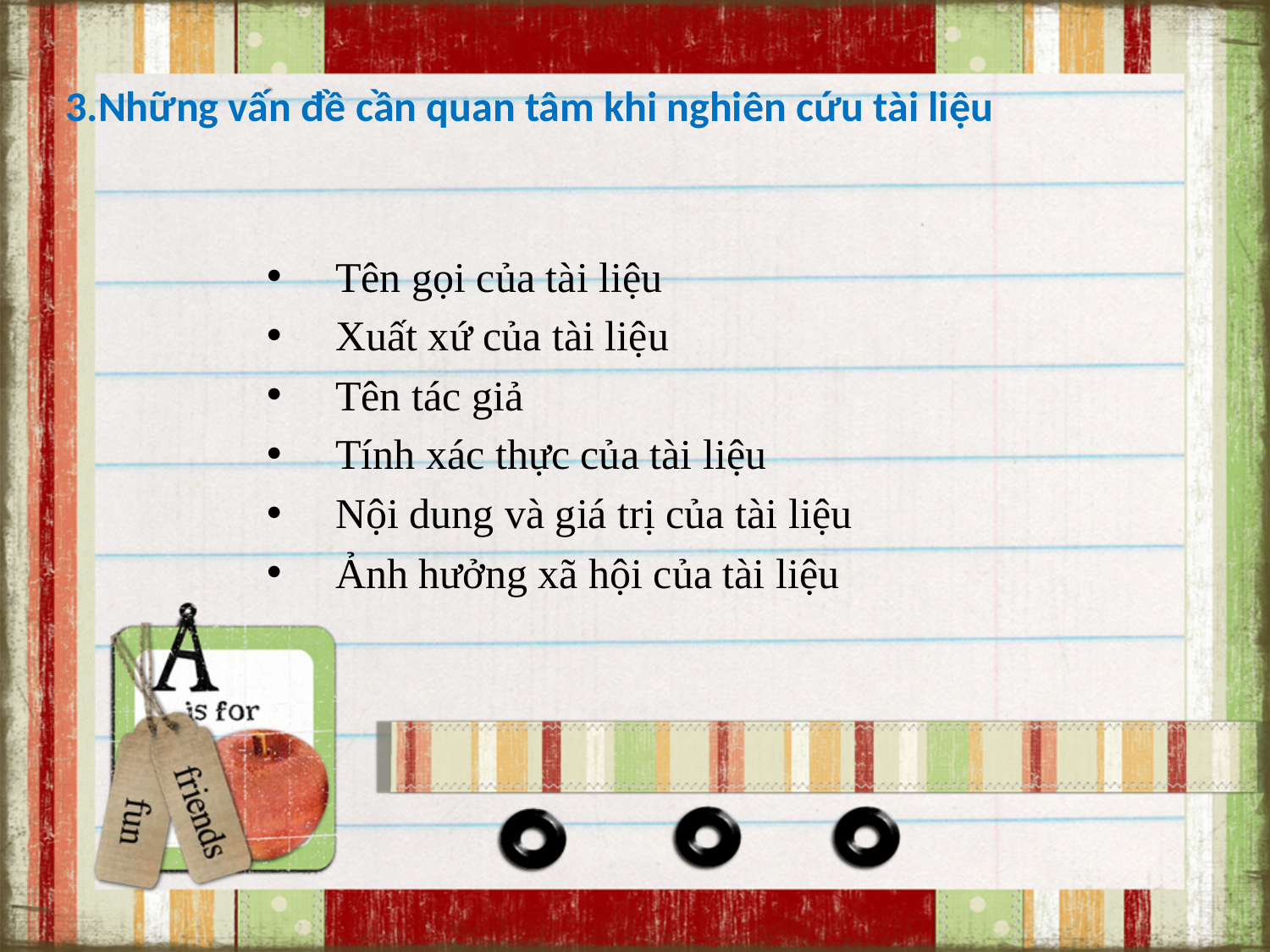

# 3.Những vấn đề cần quan tâm khi nghiên cứu tài liệu
  Tên gọi của tài liệu
  Xuất xứ của tài liệu
  Tên tác giả
  Tính xác thực của tài liệu
  Nội dung và giá trị của tài liệu
  Ảnh hưởng xã hội của tài liệu